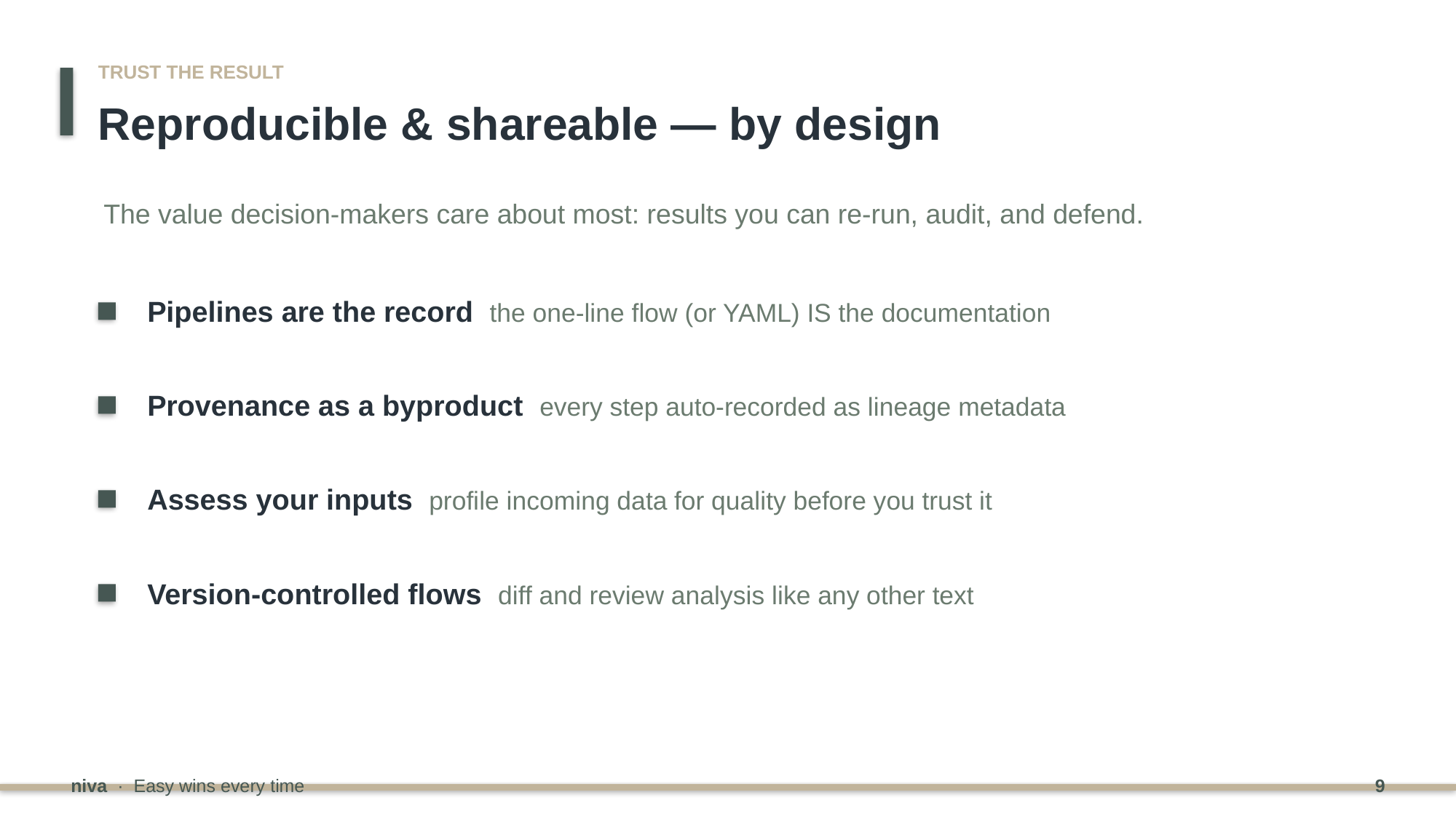

TRUST THE RESULT

Reproducible & shareable — by design
The value decision-makers care about most: results you can re-run, audit, and defend.
Pipelines are the record  the one-line flow (or YAML) IS the documentation

Provenance as a byproduct  every step auto-recorded as lineage metadata

Assess your inputs  profile incoming data for quality before you trust it

Version-controlled flows  diff and review analysis like any other text

niva  ·  Easy wins every time
9